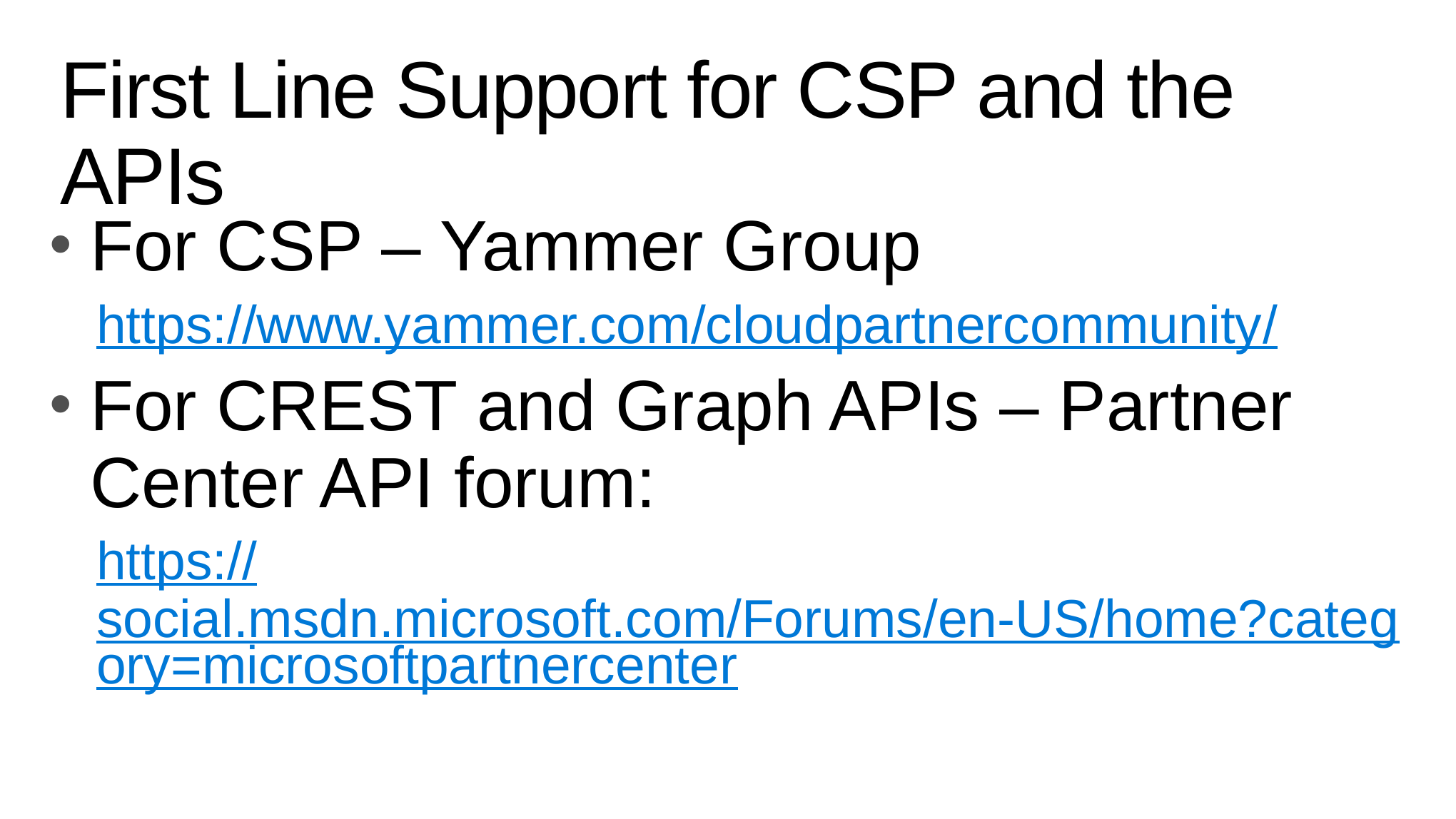

# First Line Support for CSP and the APIs
For CSP – Yammer Group
https://www.yammer.com/cloudpartnercommunity/
For CREST and Graph APIs – Partner Center API forum:
https://social.msdn.microsoft.com/Forums/en-US/home?category=microsoftpartnercenter